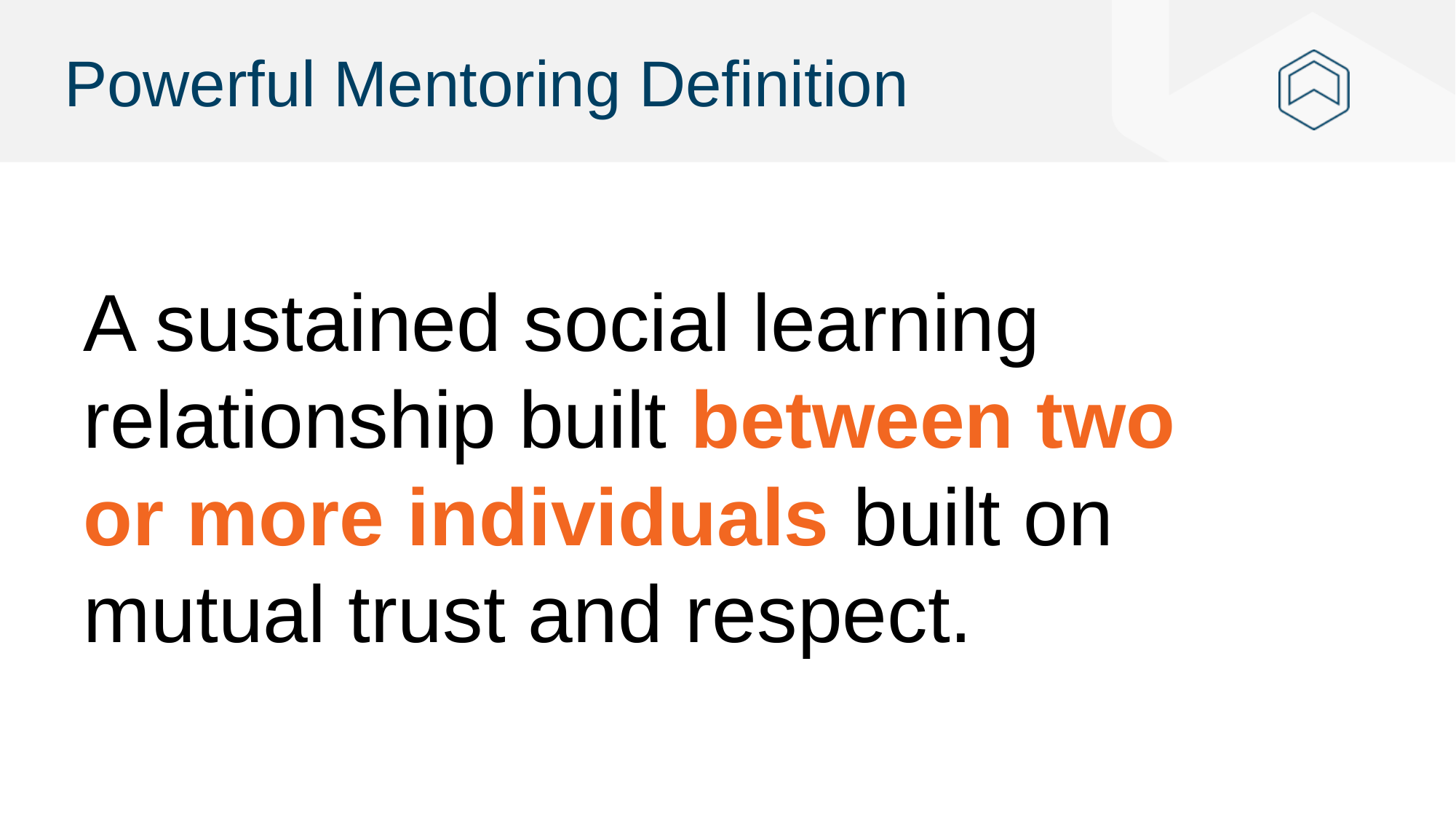

# Powerful Mentoring Definition
A sustained social learning relationship built between two or more individuals built on mutual trust and respect.